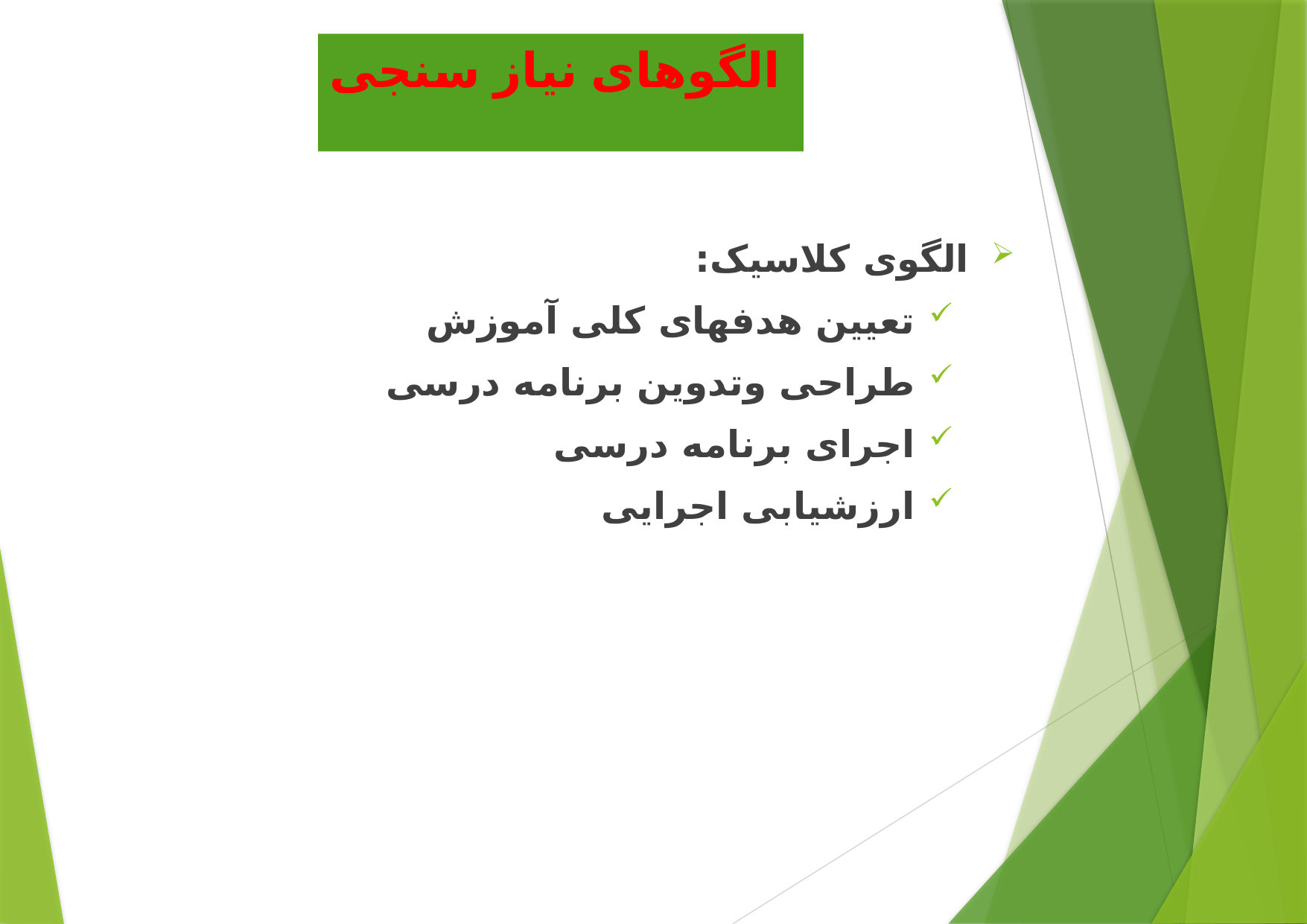

# الگوهای نیاز سنجی
الگوی کلاسیک:
تعیین هدفهای کلی آموزش
طراحی وتدوین برنامه درسی
اجرای برنامه درسی
ارزشیابی اجرایی